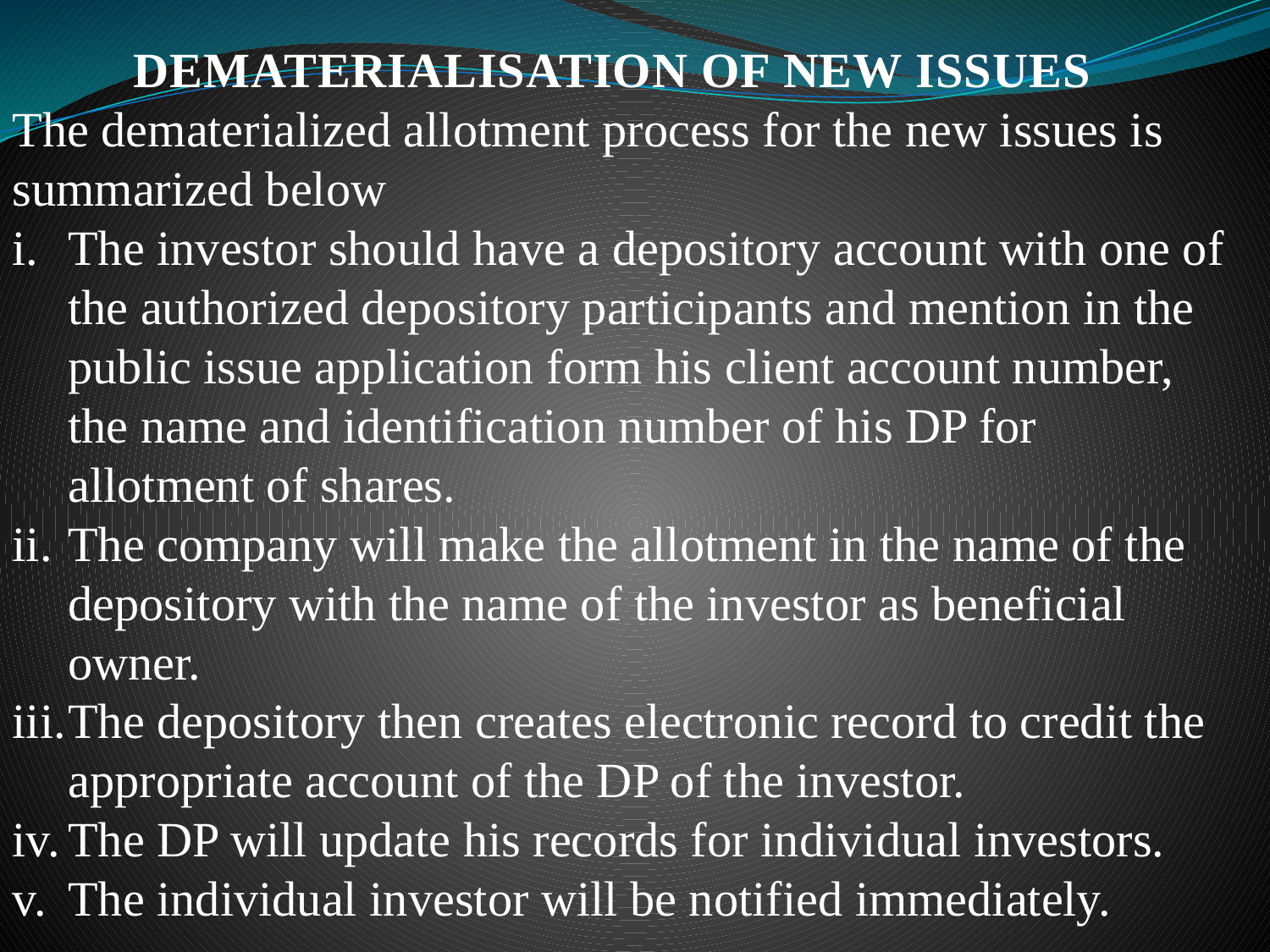

DEMATERIALISATION OF NEW ISSUES
The dematerialized allotment process for the new issues is summarized below
The investor should have a depository account with one of the authorized depository participants and mention in the public issue application form his client account number, the name and identification number of his DP for allotment of shares.
The company will make the allotment in the name of the depository with the name of the investor as beneficial owner.
The depository then creates electronic record to credit the appropriate account of the DP of the investor.
The DP will update his records for individual investors.
The individual investor will be notified immediately.